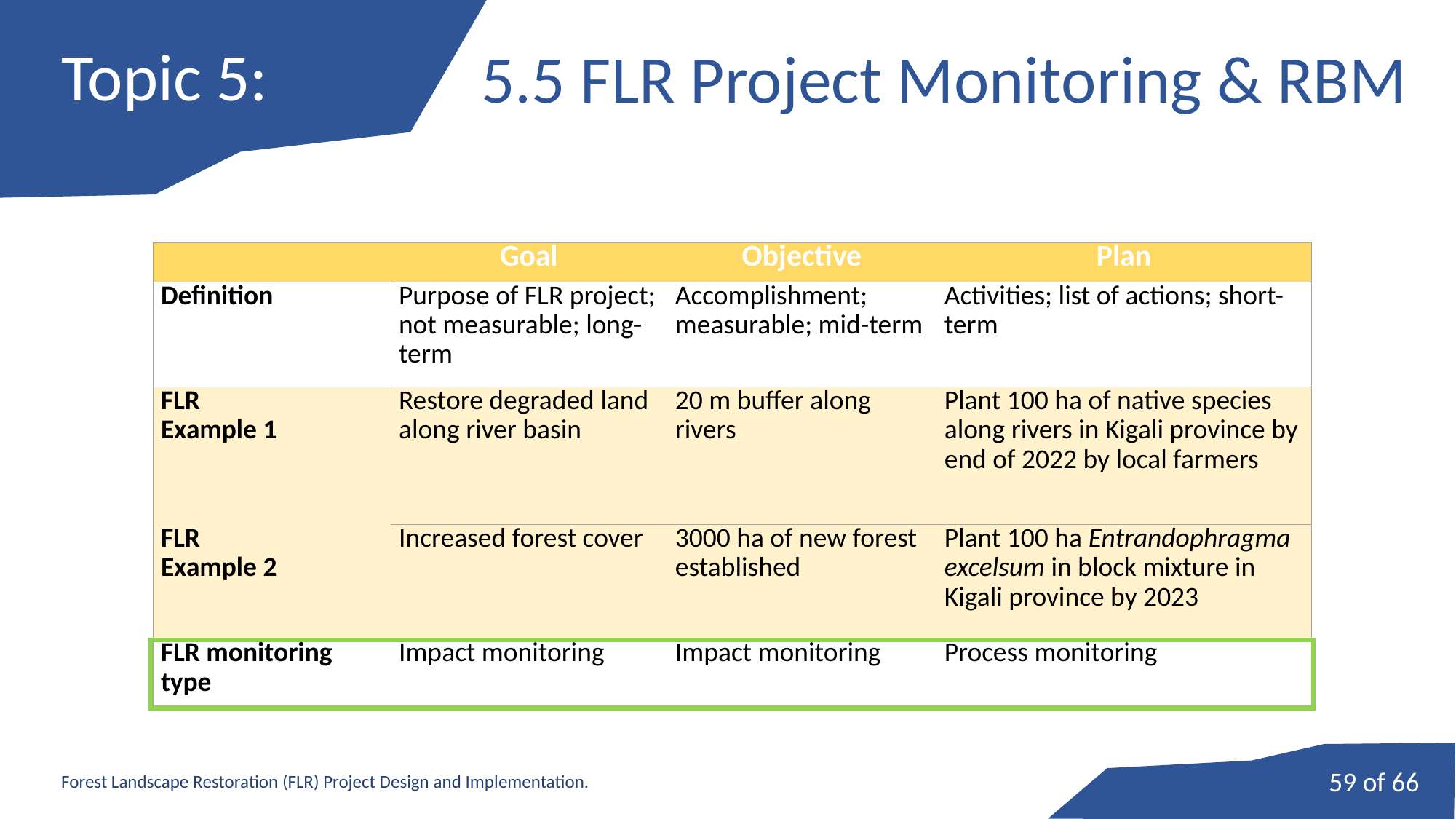

# Topic 5:
5.5 FLR Project Monitoring & RBM
|  | Goal | Objective | Plan |
| --- | --- | --- | --- |
| Definition | Purpose of FLR project; not measurable; long-term | Accomplishment; measurable; mid-term | Activities; list of actions; short-term |
| FLR Example 1 | Restore degraded land along river basin | 20 m buffer along rivers | Plant 100 ha of native species along rivers in Kigali province by end of 2022 by local farmers |
| FLR Example 2 | Increased forest cover | 3000 ha of new forest established | Plant 100 ha Entrandophragma excelsum in block mixture in Kigali province by 2023 |
| FLR monitoring type | Impact monitoring | Impact monitoring | Process monitoring |

59 of 66

Forest Landscape Restoration (FLR) Project Design and Implementation.